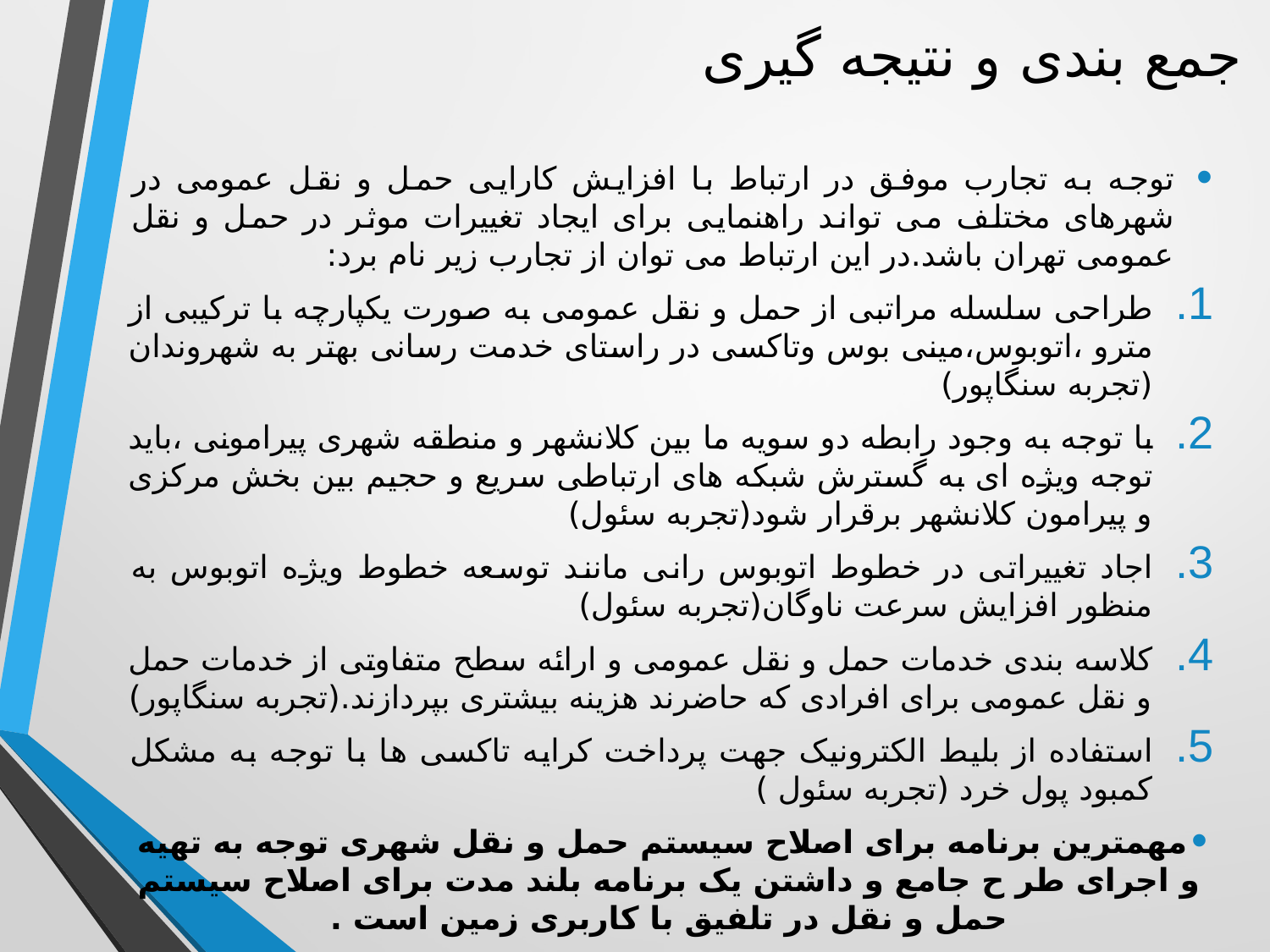

# جمع بندی و نتیجه گیری
توجه به تجارب موفق در ارتباط با افزایش کارایی حمل و نقل عمومی در شهرهای مختلف می تواند راهنمایی برای ایجاد تغییرات موثر در حمل و نقل عمومی تهران باشد.در این ارتباط می توان از تجارب زیر نام برد:
طراحی سلسله مراتبی از حمل و نقل عمومی به صورت یکپارچه با ترکیبی از مترو ،اتوبوس،مینی بوس وتاکسی در راستای خدمت رسانی بهتر به شهروندان (تجربه سنگاپور)
با توجه به وجود رابطه دو سویه ما بین کلانشهر و منطقه شهری پیرامونی ،باید توجه ویژه ای به گسترش شبکه های ارتباطی سریع و حجیم بین بخش مرکزی و پیرامون کلانشهر برقرار شود(تجربه سئول)
اجاد تغییراتی در خطوط اتوبوس رانی مانند توسعه خطوط ویژه اتوبوس به منظور افزایش سرعت ناوگان(تجربه سئول)
کلاسه بندی خدمات حمل و نقل عمومی و ارائه سطح متفاوتی از خدمات حمل و نقل عمومی برای افرادی که حاضرند هزینه بیشتری بپردازند.(تجربه سنگاپور)
استفاده از بلیط الکترونیک جهت پرداخت کرایه تاکسی ها با توجه به مشکل کمبود پول خرد (تجربه سئول )
مهمترین برنامه برای اصلاح سیستم حمل و نقل شهری توجه به تهیه و اجرای طر ح جامع و داشتن یک برنامه بلند مدت برای اصلاح سیستم حمل و نقل در تلفیق با کاربری زمین است .